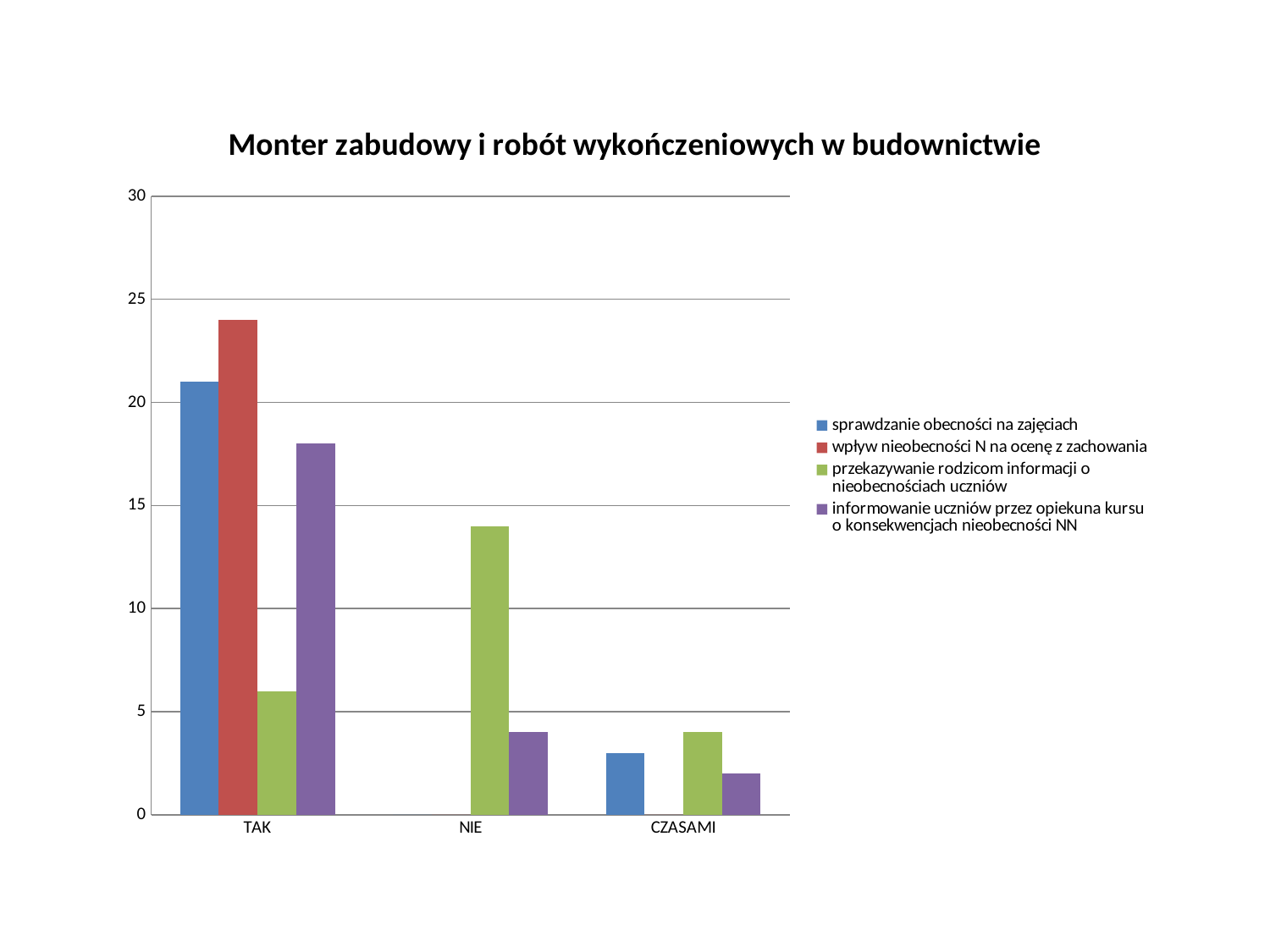

### Chart: Monter zabudowy i robót wykończeniowych w budownictwie

| Category |  |  |  |  |
|---|---|---|---|---|
| TAK | 21.0 | 24.0 | 6.0 | 18.0 |
| NIE | 0.0 | 0.0 | 14.0 | 4.0 |
| CZASAMI | 3.0 | 0.0 | 4.0 | 2.0 |